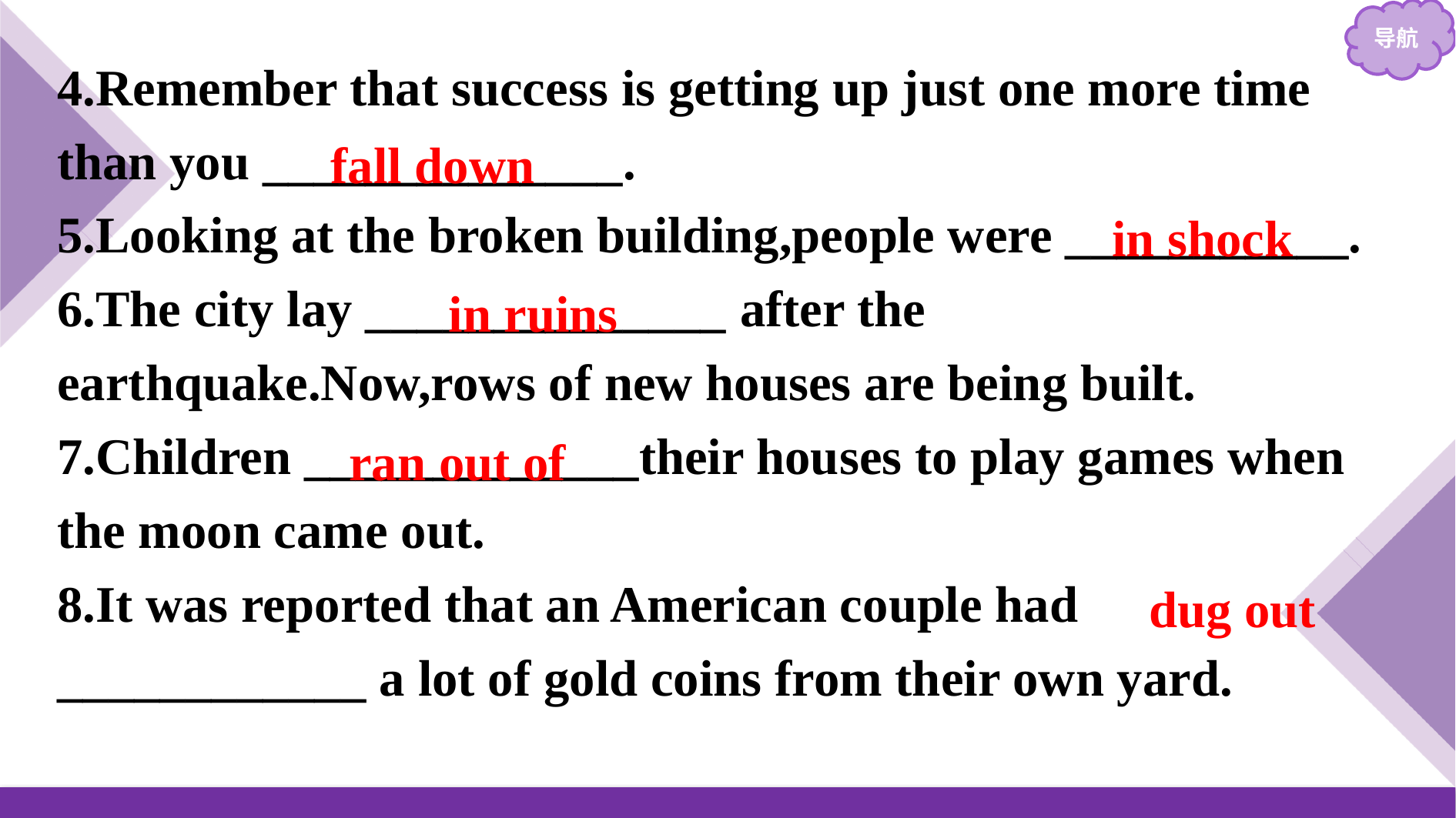

4.Remember that success is getting up just one more time than you ______________.
5.Looking at the broken building,people were ___________.
6.The city lay ______________ after the earthquake.Now,rows of new houses are being built.
7.Children _____________their houses to play games when the moon came out.
8.It was reported that an American couple had ____________ a lot of gold coins from their own yard.
fall down
in shock
in ruins
ran out of
dug out